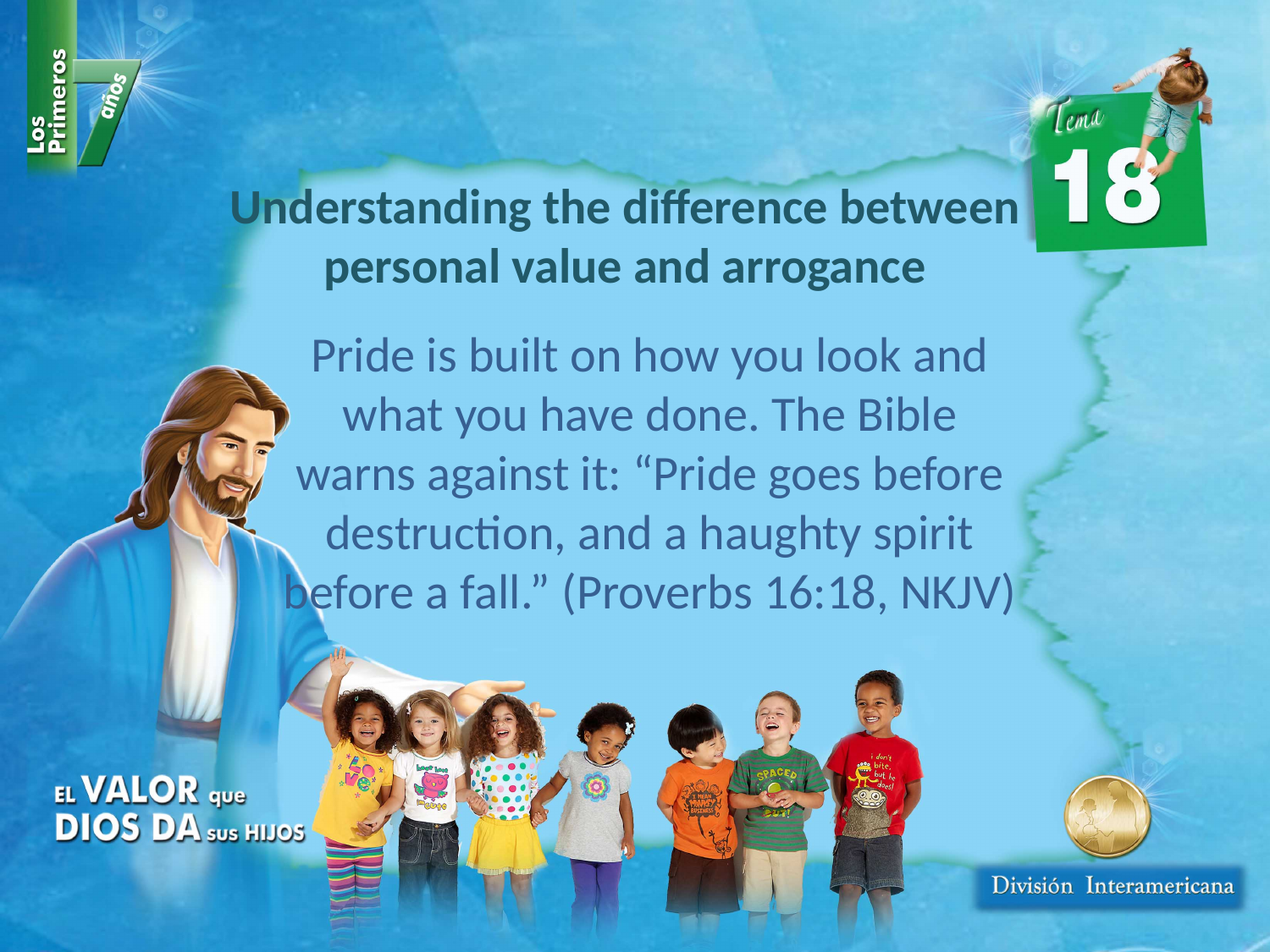

Understanding the difference between personal value and arrogance
Pride is built on how you look and what you have done. The Bible warns against it: “Pride goes before destruction, and a haughty spirit before a fall.” (Proverbs 16:18, NKJV)